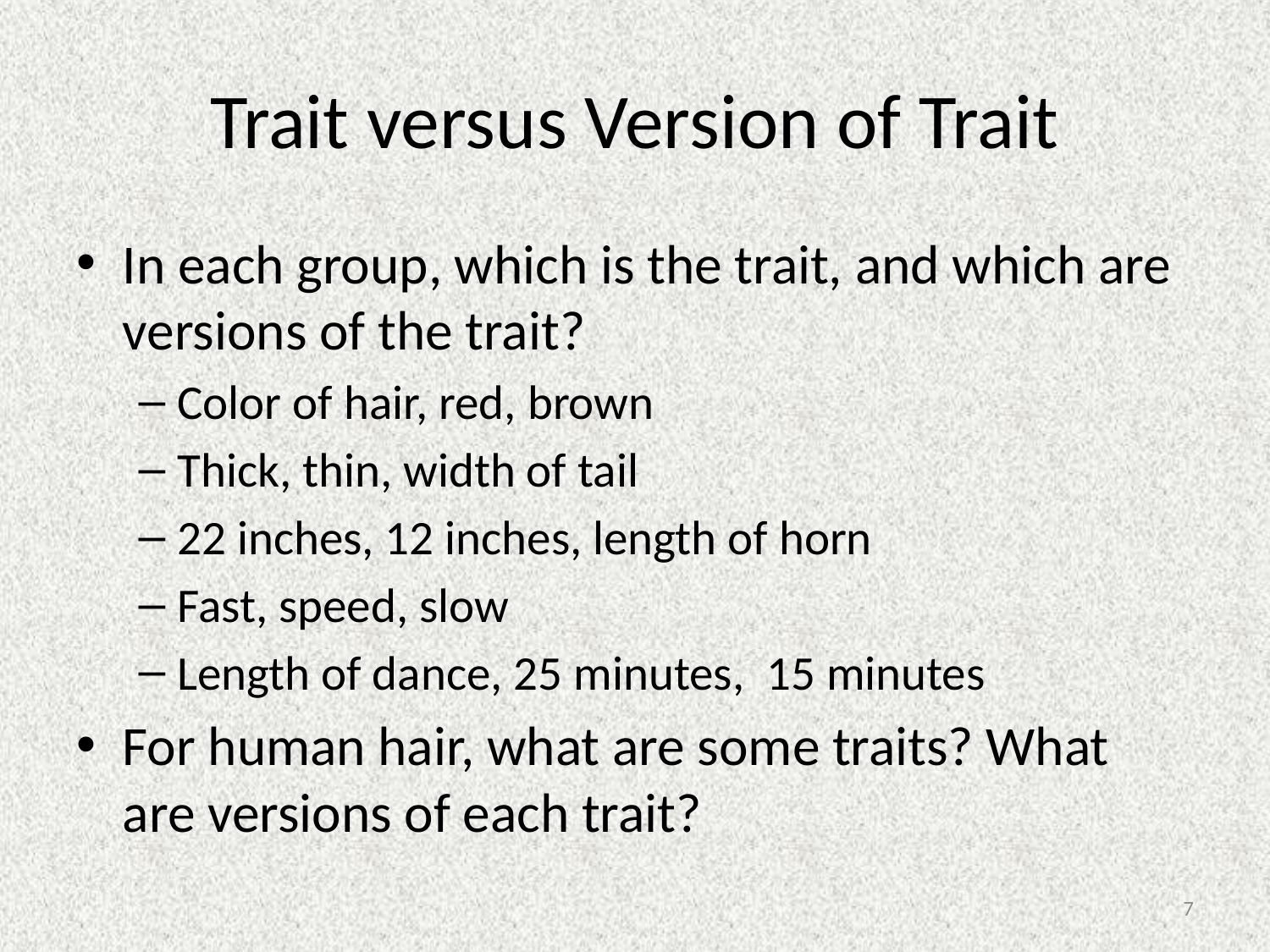

# Trait versus Version of Trait
In each group, which is the trait, and which are versions of the trait?
Color of hair, red, brown
Thick, thin, width of tail
22 inches, 12 inches, length of horn
Fast, speed, slow
Length of dance, 25 minutes,  15 minutes
For human hair, what are some traits? What are versions of each trait?

7